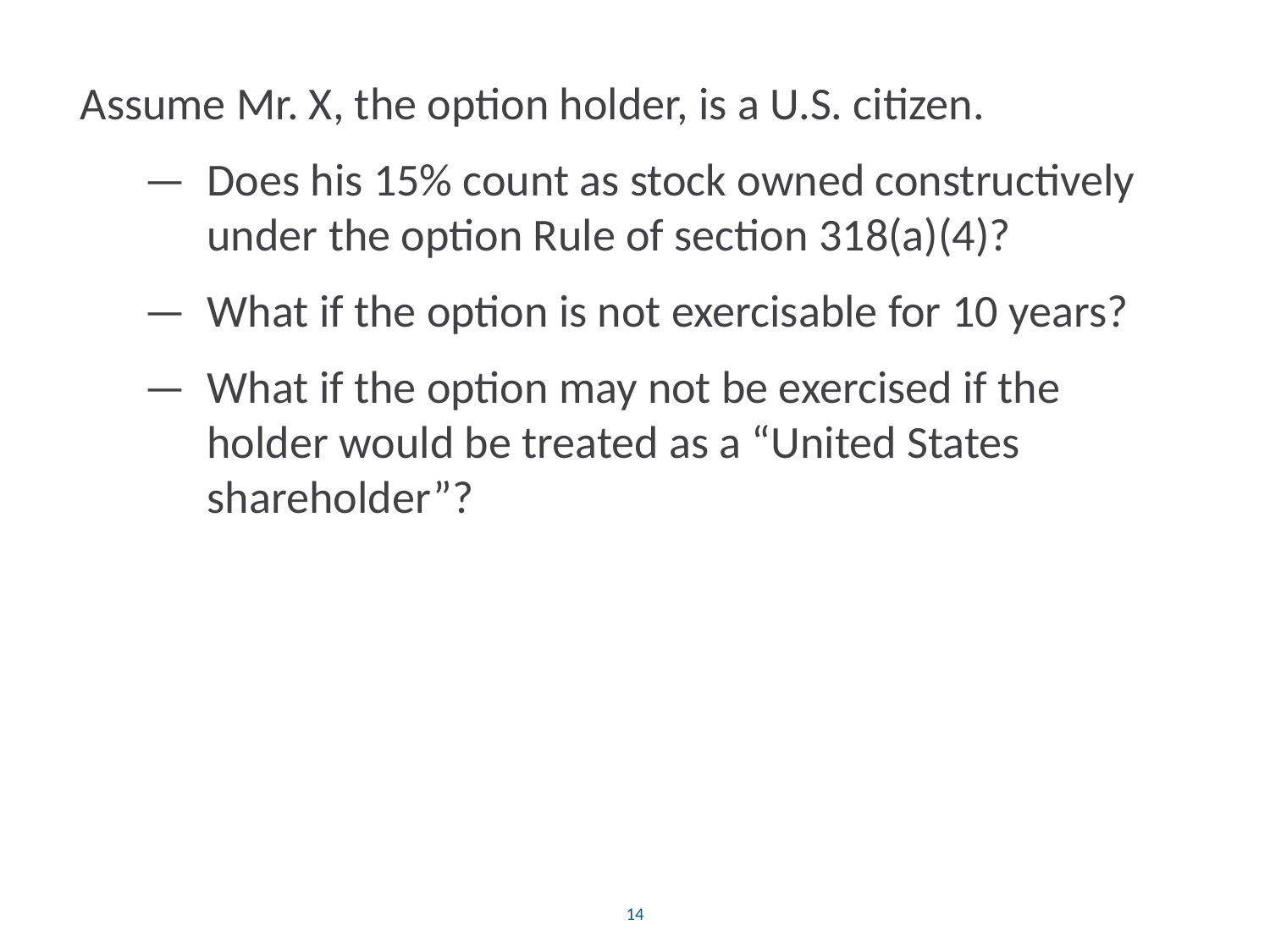

Assume Mr. X, the option holder, is a U.S. citizen.
—	Does his 15% count as stock owned constructively under the option Rule of section 318(a)(4)?
—	What if the option is not exercisable for 10 years?
—	What if the option may not be exercised if the holder would be treated as a “United States shareholder”?

14